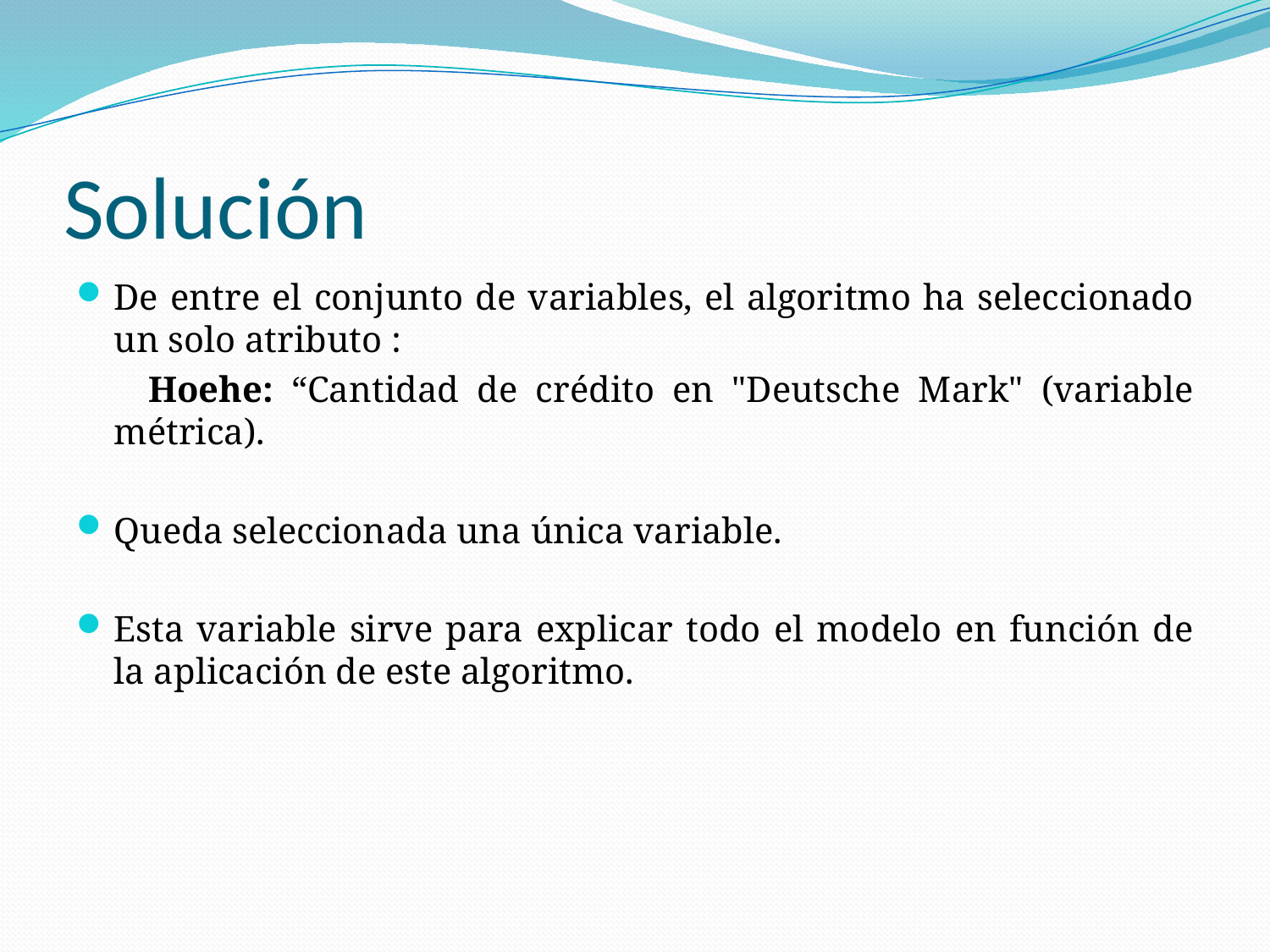

# Solución
De entre el conjunto de variables, el algoritmo ha seleccionado un solo atributo :
    Hoehe: “Cantidad de crédito en "Deutsche Mark" (variable métrica).

Queda seleccionada una única variable.

Esta variable sirve para explicar todo el modelo en función de la aplicación de este algoritmo.